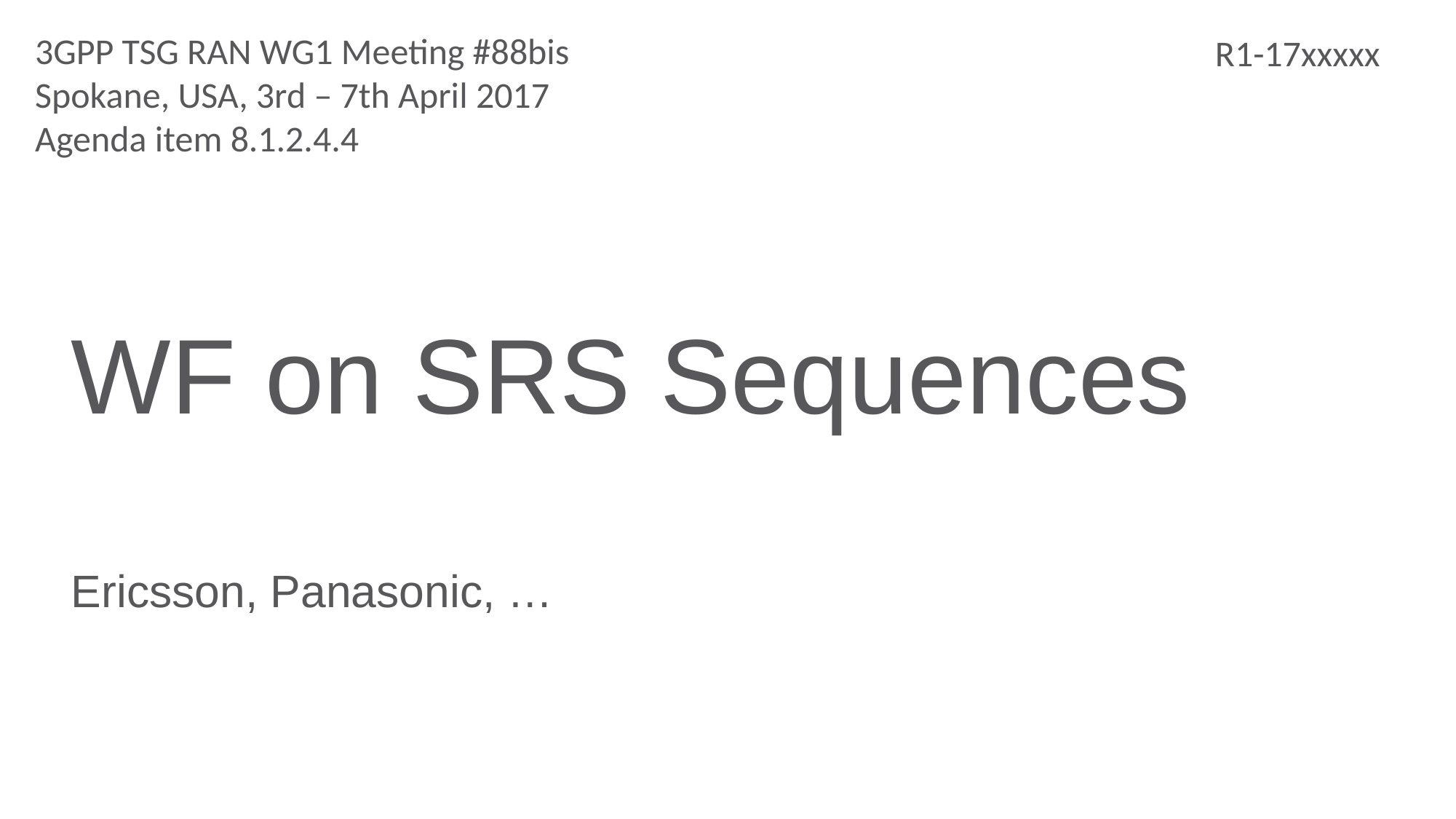

3GPP TSG RAN WG1 Meeting #88bis
Spokane, USA, 3rd – 7th April 2017
Agenda item 8.1.2.4.4
R1-17xxxxx
# WF on SRS Sequences
Ericsson, Panasonic, …